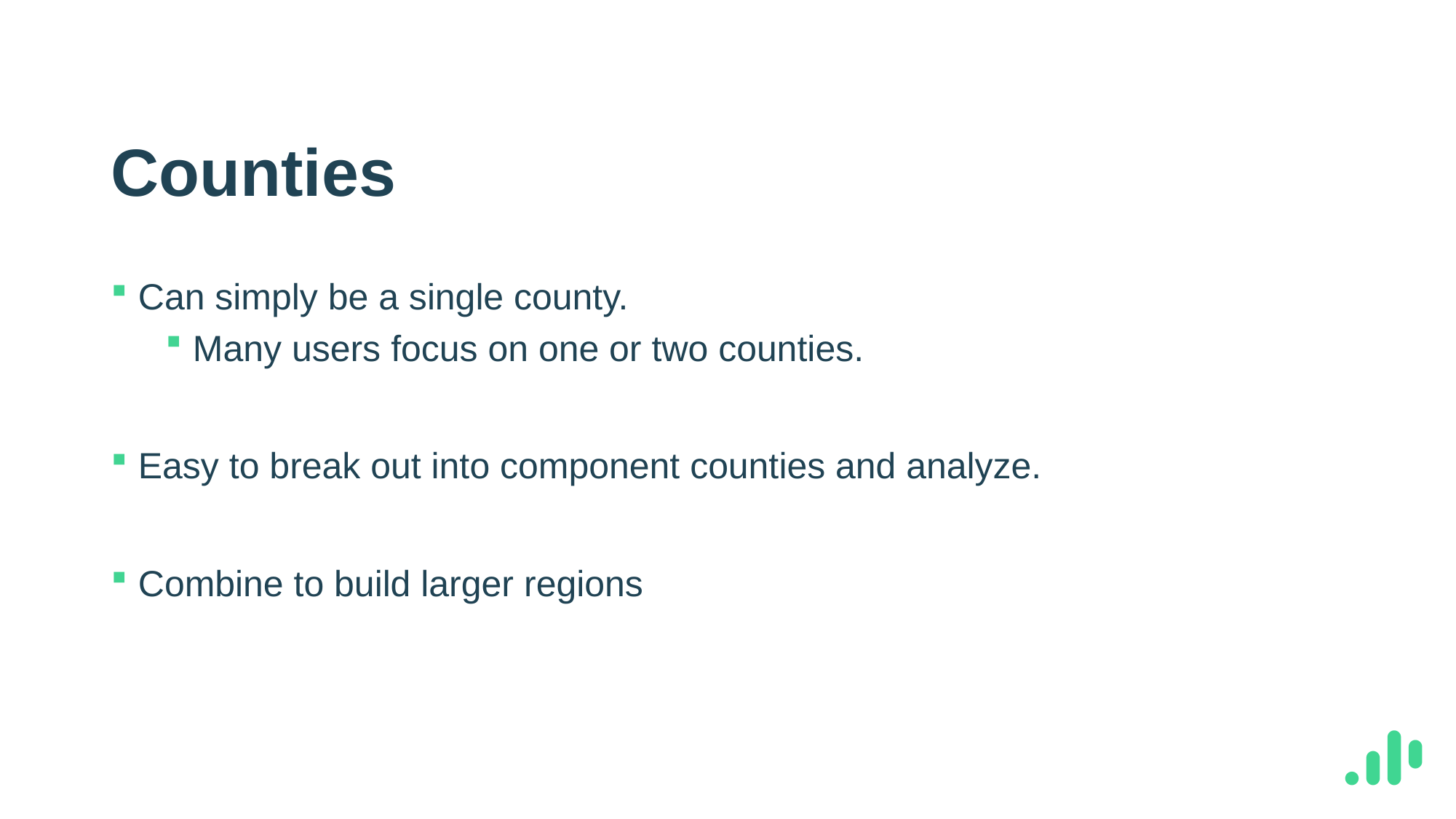

# Counties
Can simply be a single county.
Many users focus on one or two counties.

Easy to break out into component counties and analyze.

Combine to build larger regions